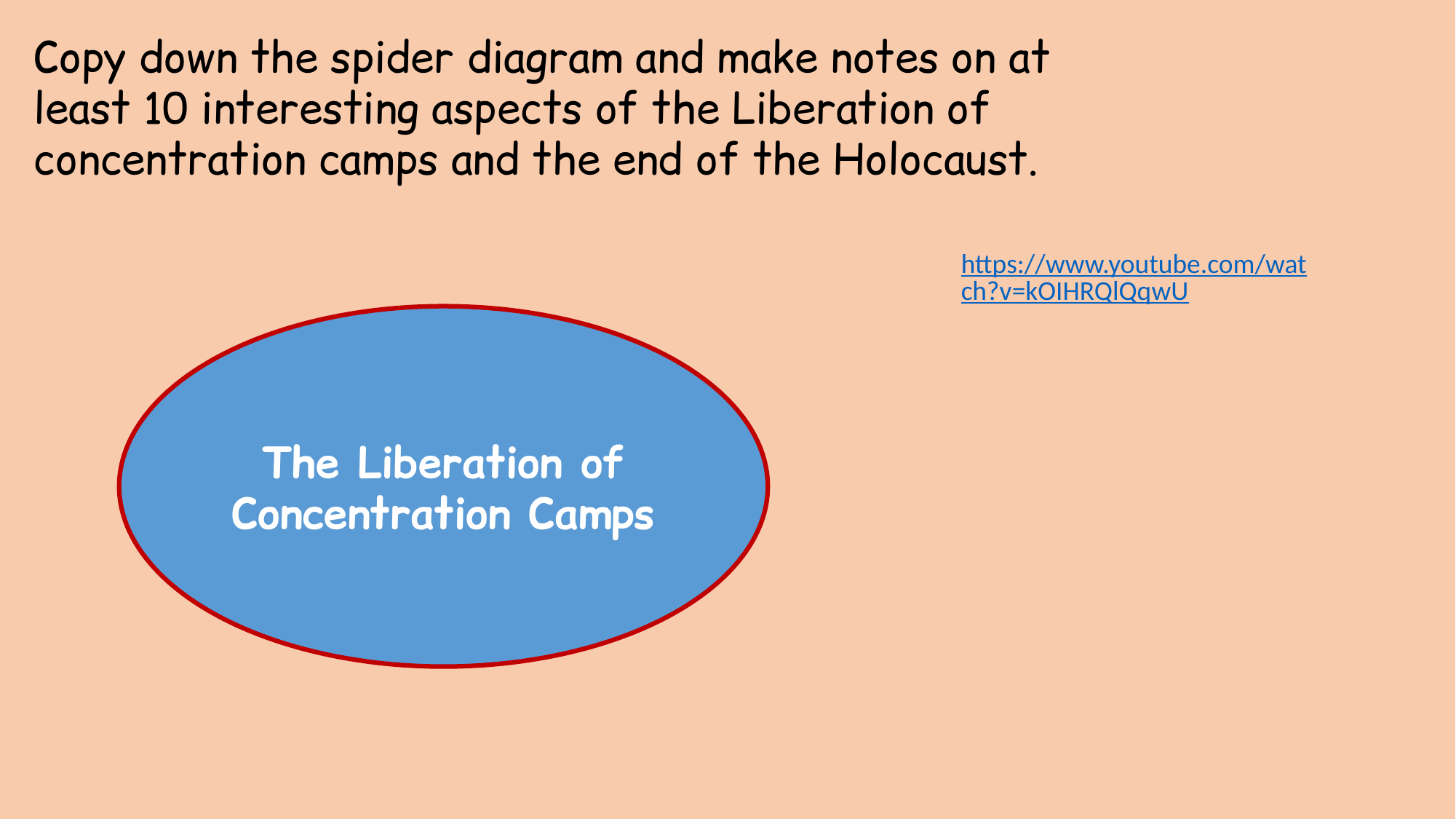

Copy down the spider diagram and make notes on at least 10 interesting aspects of the Liberation of concentration camps and the end of the Holocaust.
https://www.youtube.com/watch?v=kOIHRQlQqwU
The Liberation of Concentration Camps